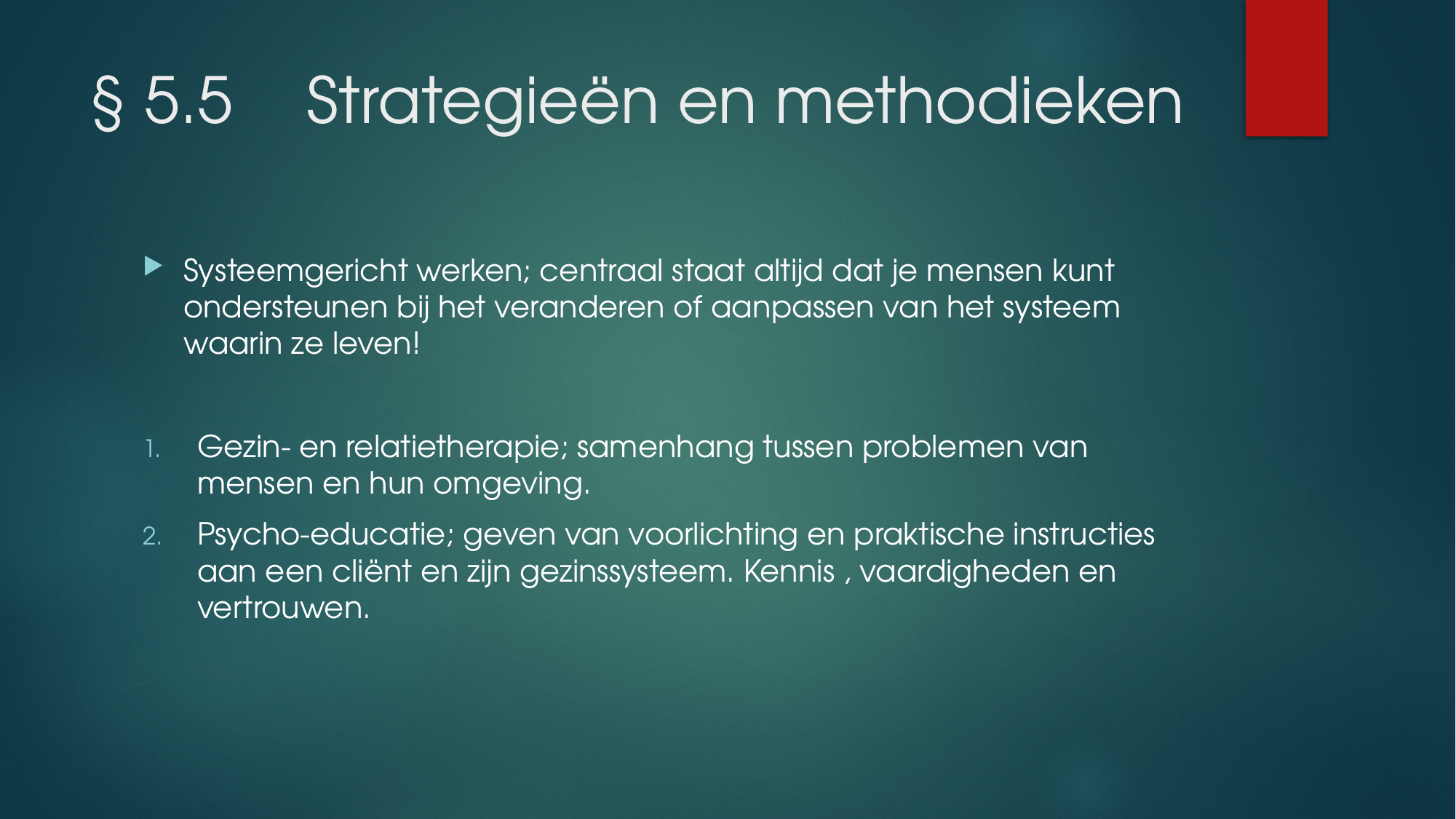

# § 5.5 	Strategieën en methodieken
Systeemgericht werken; centraal staat altijd dat je mensen kunt ondersteunen bij het veranderen of aanpassen van het systeem waarin ze leven!

Gezin- en relatietherapie; samenhang tussen problemen van mensen en hun omgeving.
Psycho-educatie; geven van voorlichting en praktische instructies aan een cliënt en zijn gezinssysteem. Kennis , vaardigheden en vertrouwen.